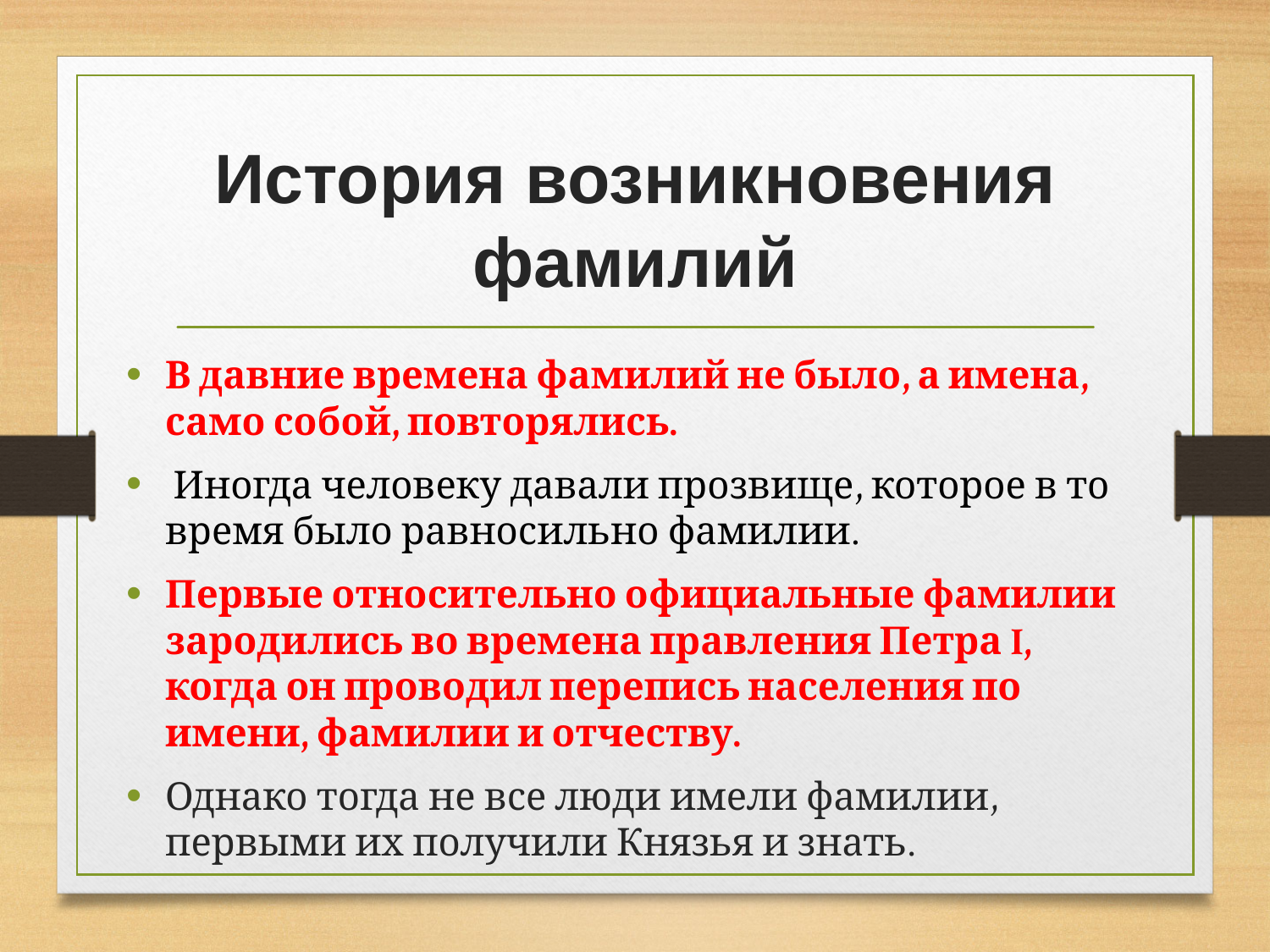

# История возникновения фамилий
В давние времена фамилий не было, а имена, само собой, повторялись.
 Иногда человеку давали прозвище, которое в то время было равносильно фамилии.
Первые относительно официальные фамилии зародились во времена правления Петра I, когда он проводил перепись населения по имени, фамилии и отчеству.
Однако тогда не все люди имели фамилии, первыми их получили Князья и знать.